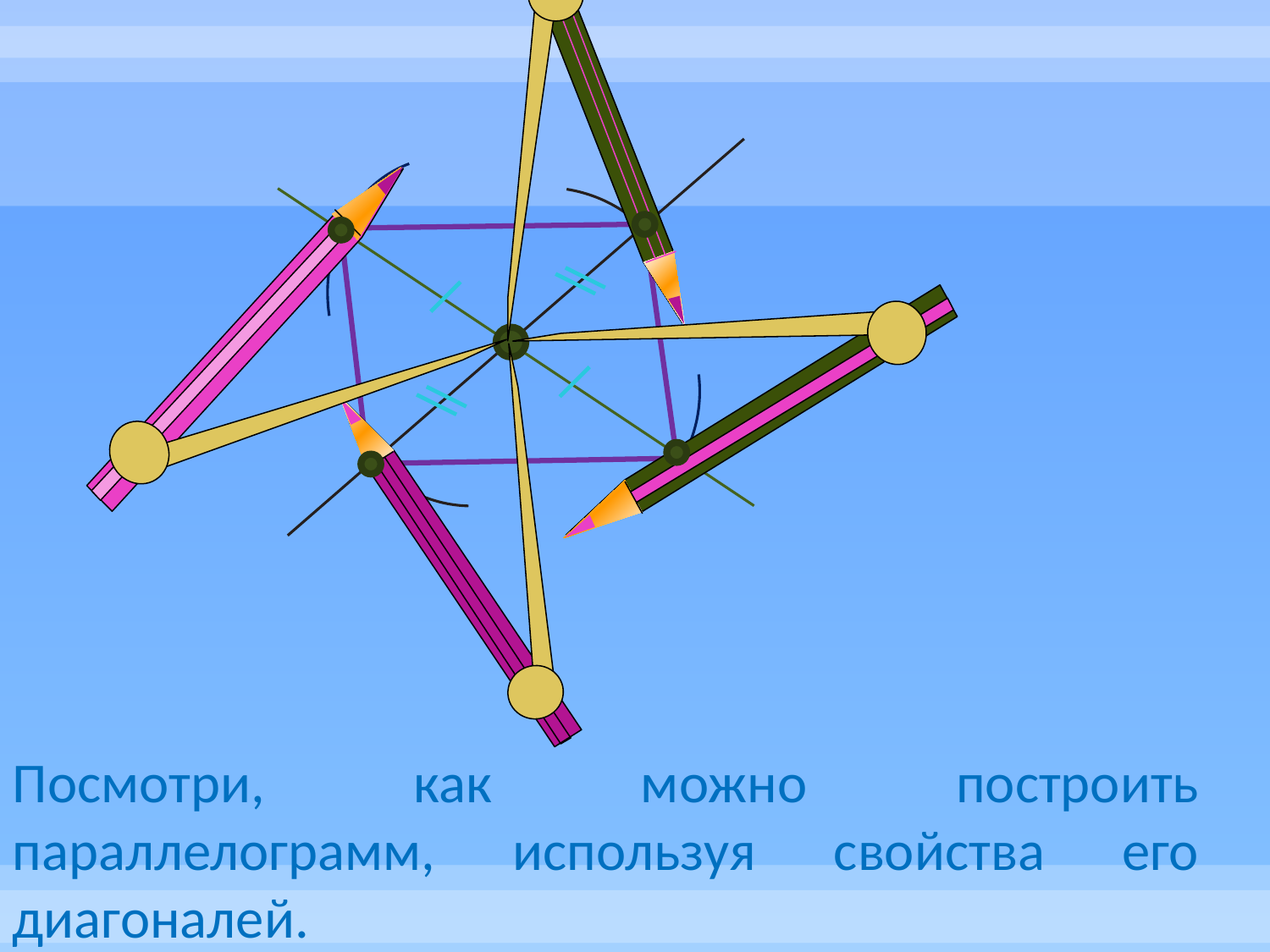

Посмотри, как можно построить параллелограмм, используя свойства его диагоналей.